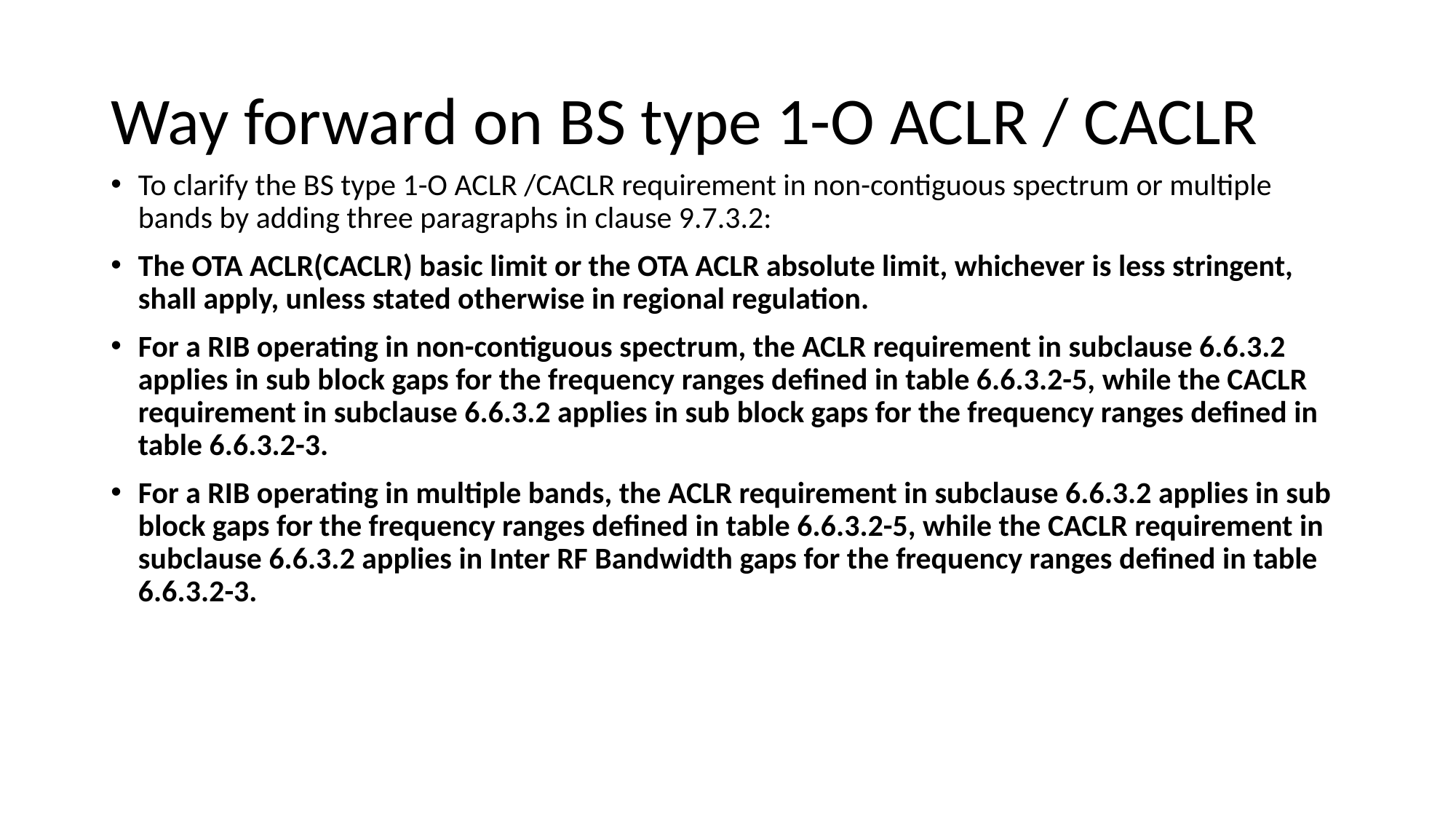

# Way forward on BS type 1-O ACLR / CACLR
To clarify the BS type 1-O ACLR /CACLR requirement in non-contiguous spectrum or multiple bands by adding three paragraphs in clause 9.7.3.2:
The OTA ACLR(CACLR) basic limit or the OTA ACLR absolute limit, whichever is less stringent, shall apply, unless stated otherwise in regional regulation.
For a RIB operating in non-contiguous spectrum, the ACLR requirement in subclause 6.6.3.2 applies in sub block gaps for the frequency ranges defined in table 6.6.3.2-5, while the CACLR requirement in subclause 6.6.3.2 applies in sub block gaps for the frequency ranges defined in table 6.6.3.2-3.
For a RIB operating in multiple bands, the ACLR requirement in subclause 6.6.3.2 applies in sub block gaps for the frequency ranges defined in table 6.6.3.2-5, while the CACLR requirement in subclause 6.6.3.2 applies in Inter RF Bandwidth gaps for the frequency ranges defined in table 6.6.3.2-3.